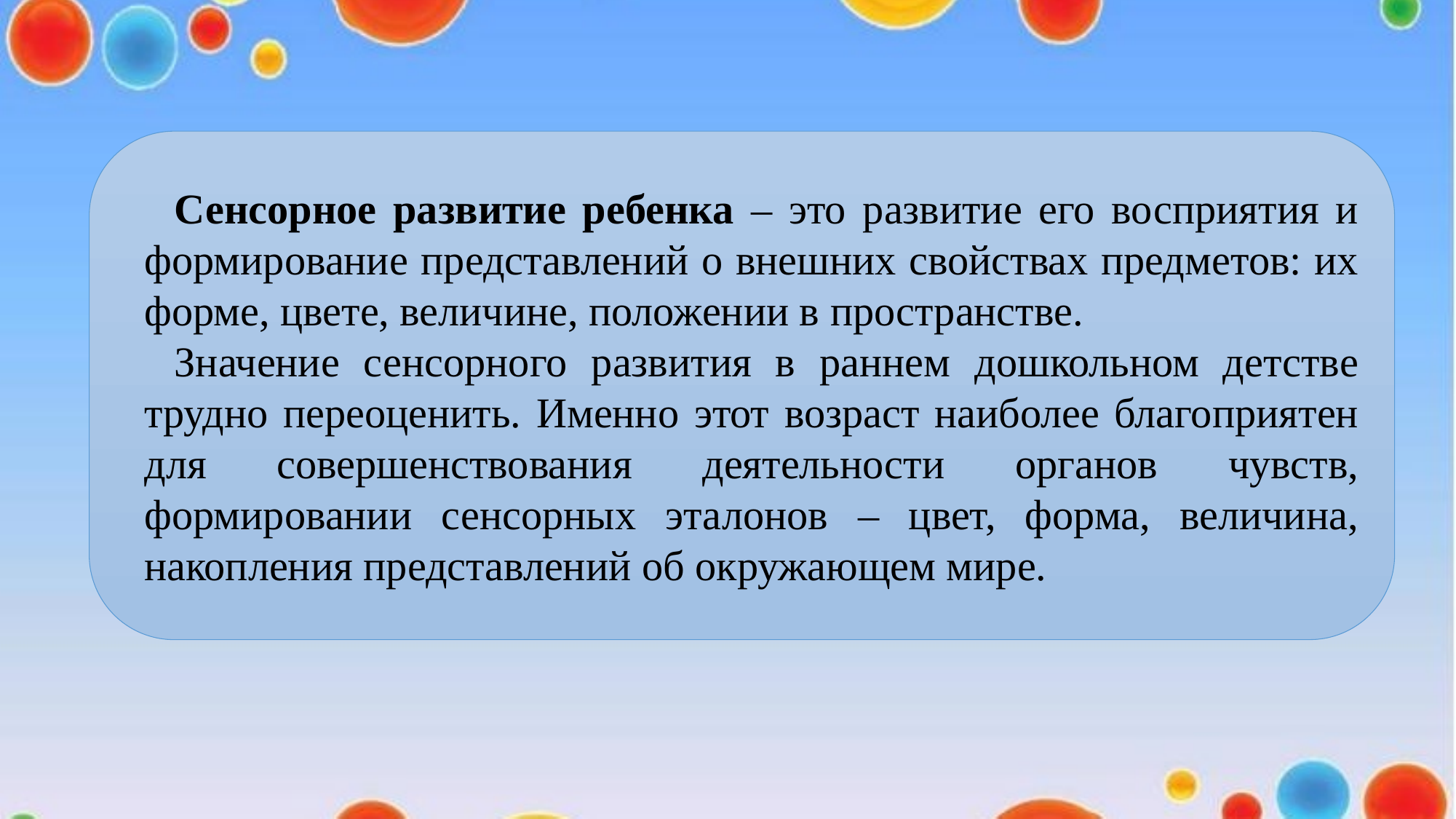

Сенсорное развитие ребенка – это развитие его восприятия и формирование представлений о внешних свойствах предметов: их форме, цвете, величине, положении в пространстве.
Значение сенсорного развития в раннем дошкольном детстве трудно переоценить. Именно этот возраст наиболее благоприятен для совершенствования деятельности органов чувств, формировании сенсорных эталонов – цвет, форма, величина, накопления представлений об окружающем мире.